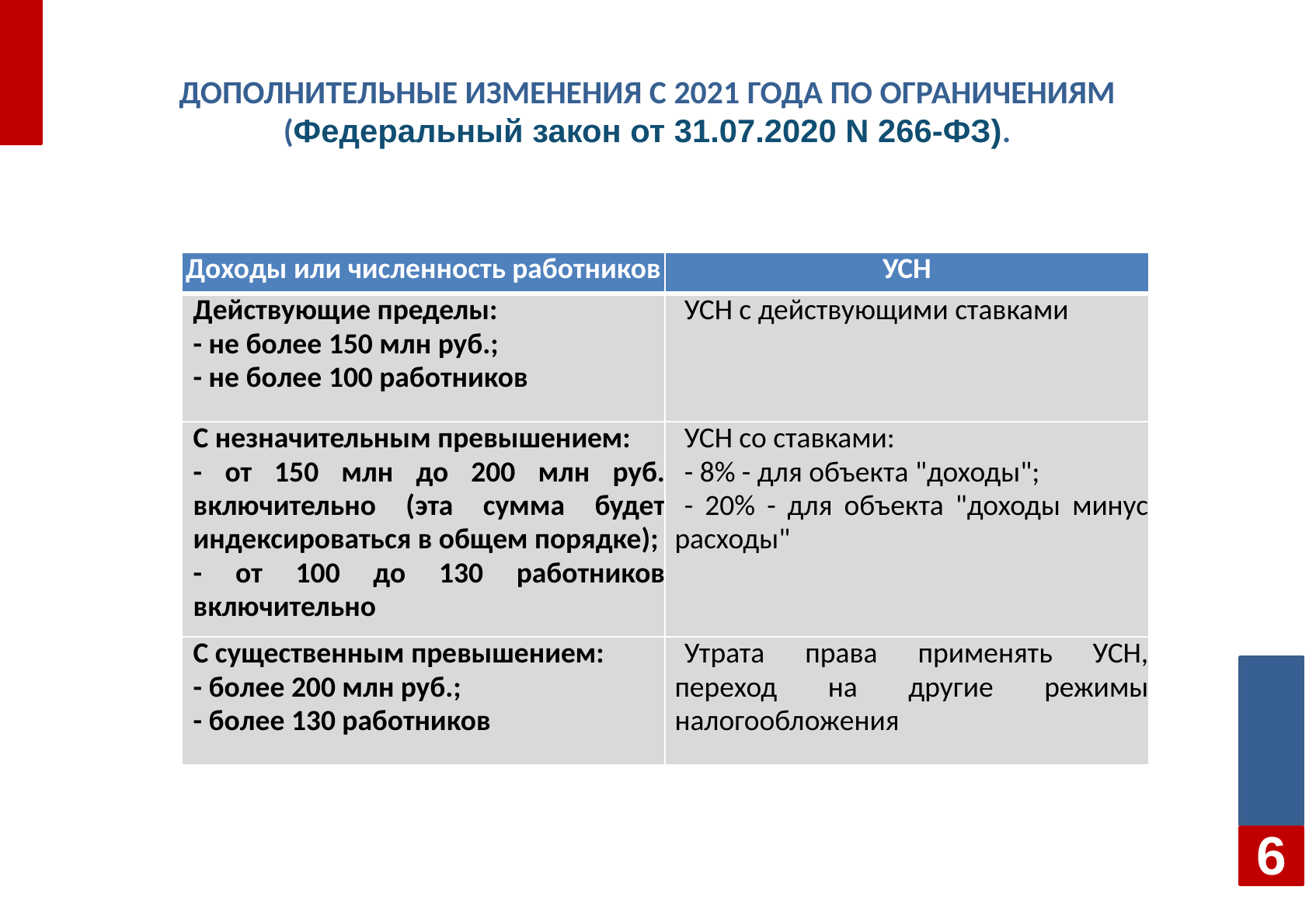

# ДОПОЛНИТЕЛЬНЫЕ ИЗМЕНЕНИЯ С 2021 года ПО ОГРАНИЧЕНИЯМ (Федеральный закон от 31.07.2020 N 266-ФЗ).
| Доходы или численность работников | УСН |
| --- | --- |
| Действующие пределы: - не более 150 млн руб.; - не более 100 работников | УСН с действующими ставками |
| С незначительным превышением: - от 150 млн до 200 млн руб. включительно (эта сумма будет индексироваться в общем порядке); - от 100 до 130 работников включительно | УСН со ставками: - 8% - для объекта "доходы"; - 20% - для объекта "доходы минус расходы" |
| С существенным превышением: - более 200 млн руб.; - более 130 работников | Утрата права применять УСН, переход на другие режимы налогообложения |

6